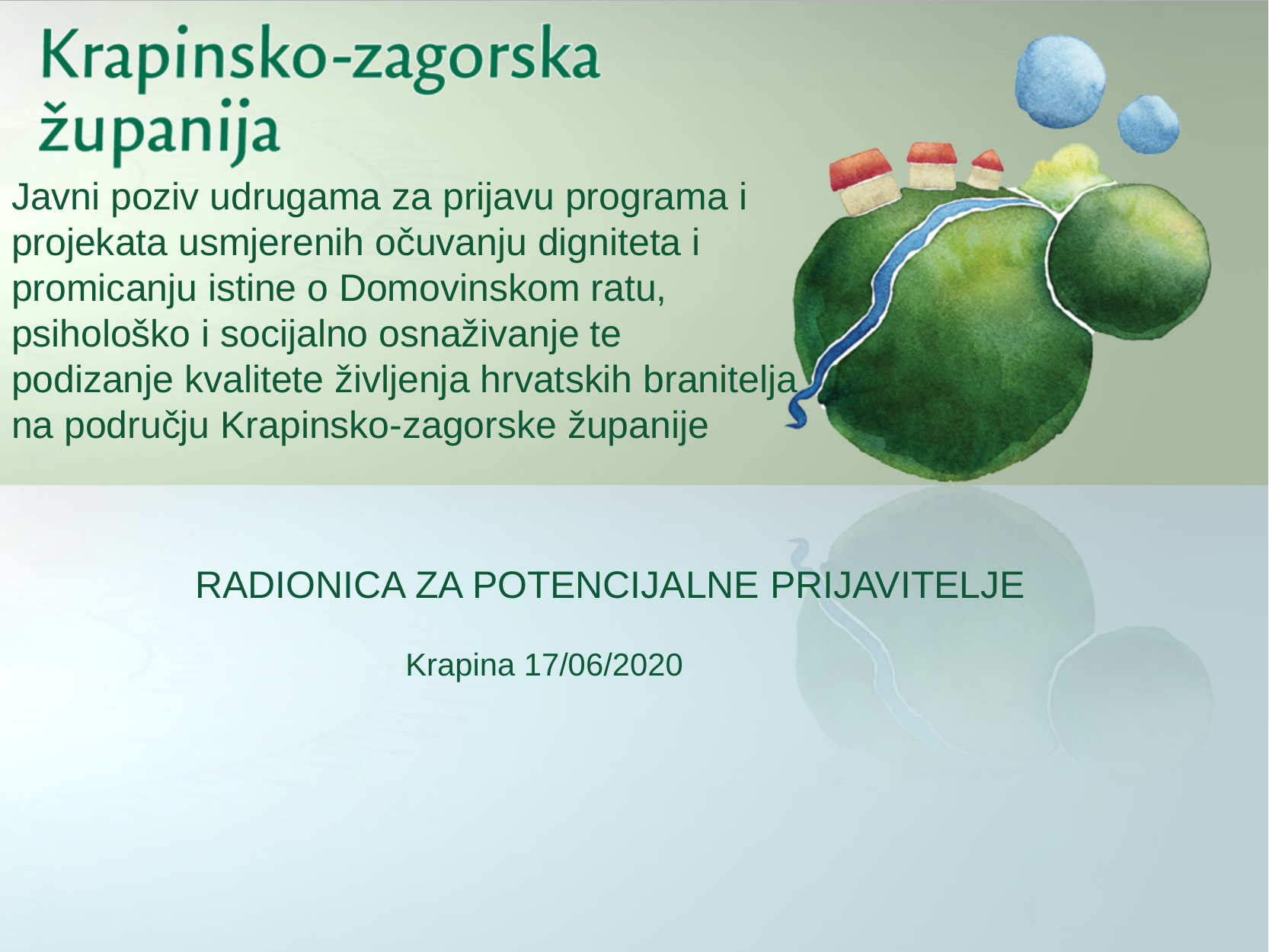

# Javni poziv udrugama za prijavu programa i projekata usmjerenih očuvanju digniteta i promicanju istine o Domovinskom ratu, psihološko i socijalno osnaživanje te podizanje kvalitete življenja hrvatskih branitelja na području Krapinsko-zagorske županije RADIONICA ZA POTENCIJALNE PRIJAVITELJE Krapina 17/06/2020